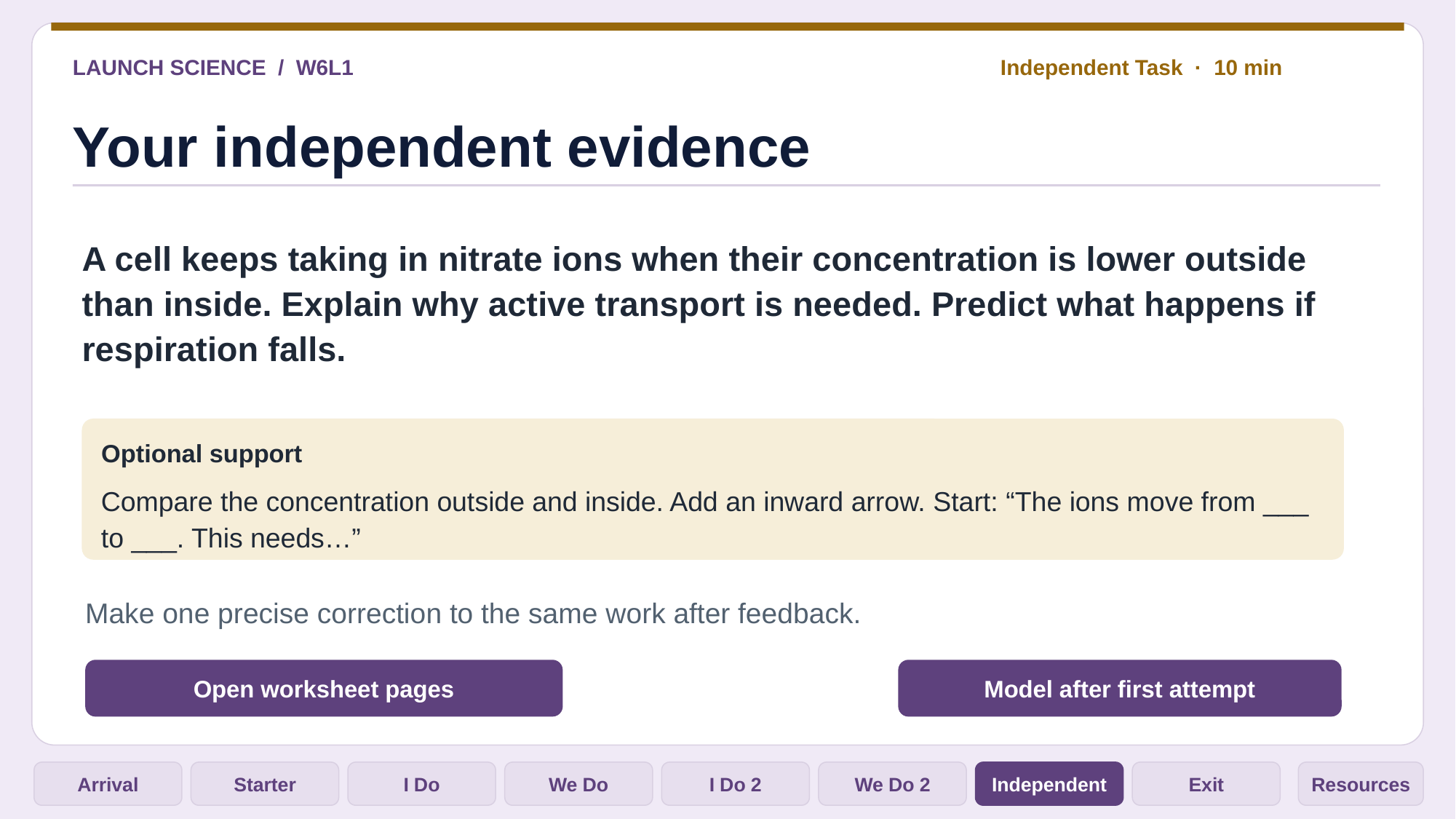

LAUNCH SCIENCE  /  W6L1
Independent Task  ·  10 min
Your independent evidence

A cell keeps taking in nitrate ions when their concentration is lower outside than inside. Explain why active transport is needed. Predict what happens if respiration falls.

Optional support
Compare the concentration outside and inside. Add an inward arrow. Start: “The ions move from ___ to ___. This needs…”
Make one precise correction to the same work after feedback.
Open worksheet pages
Model after first attempt
Arrival
Starter
I Do
We Do
I Do 2
We Do 2
Independent
Exit
Resources